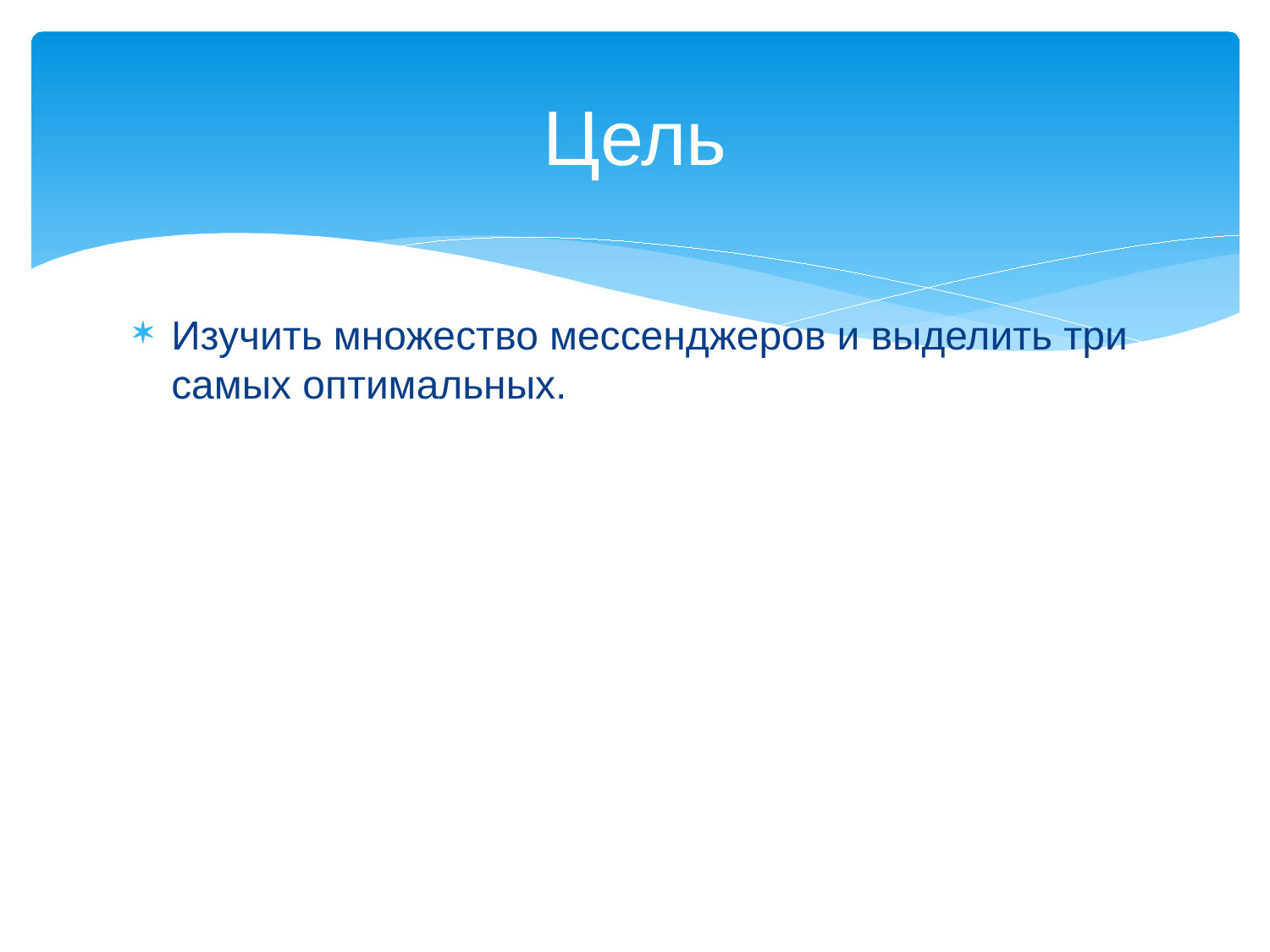

# Цель
Изучить множество мессенджеров и выделить три самых оптимальных.